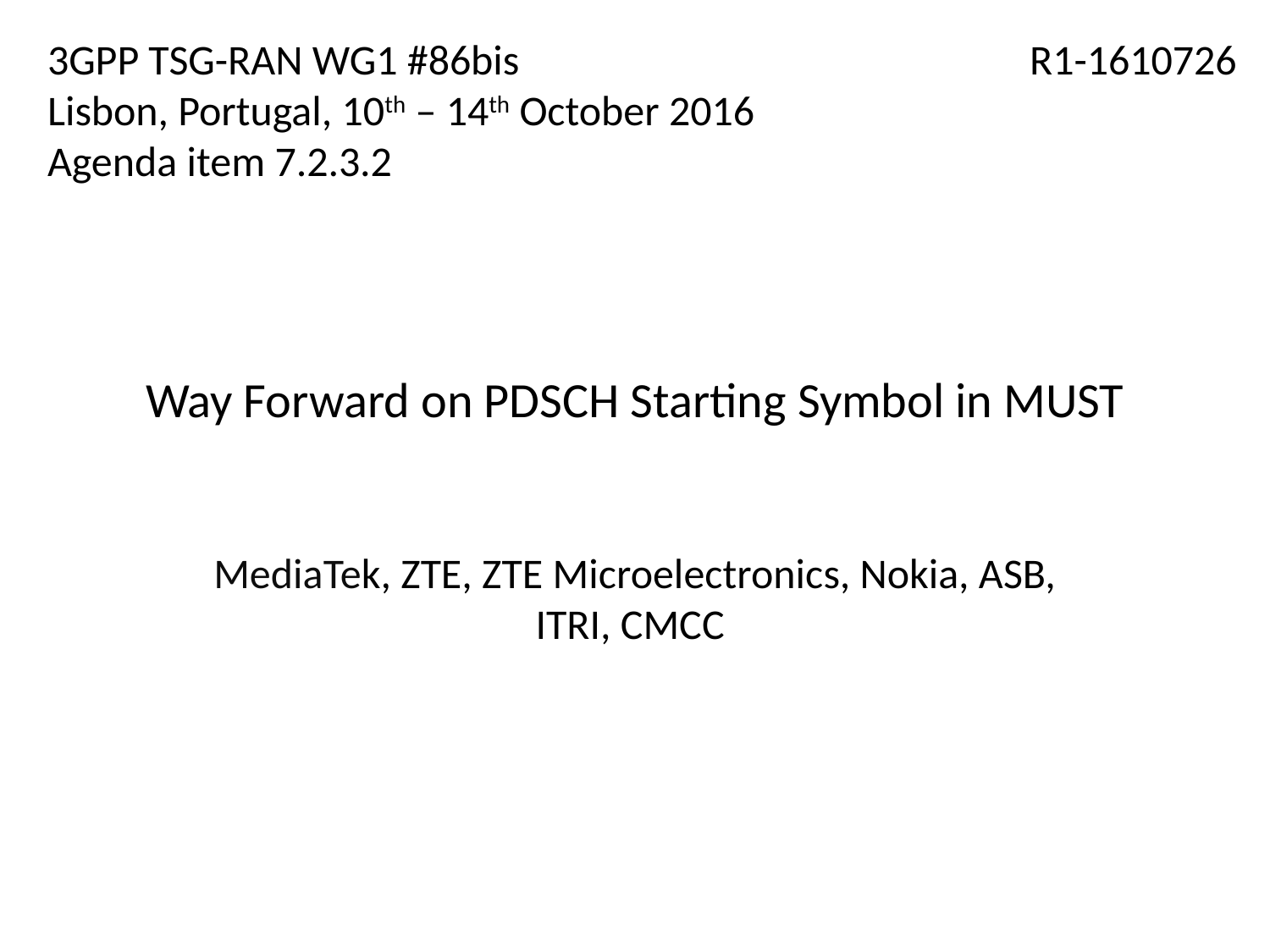

3GPP TSG-RAN WG1 #86bis
Lisbon, Portugal, 10th – 14th October 2016
Agenda item 7.2.3.2
R1-1610726
# Way Forward on PDSCH Starting Symbol in MUST
MediaTek, ZTE, ZTE Microelectronics, Nokia, ASB, ITRI, CMCC